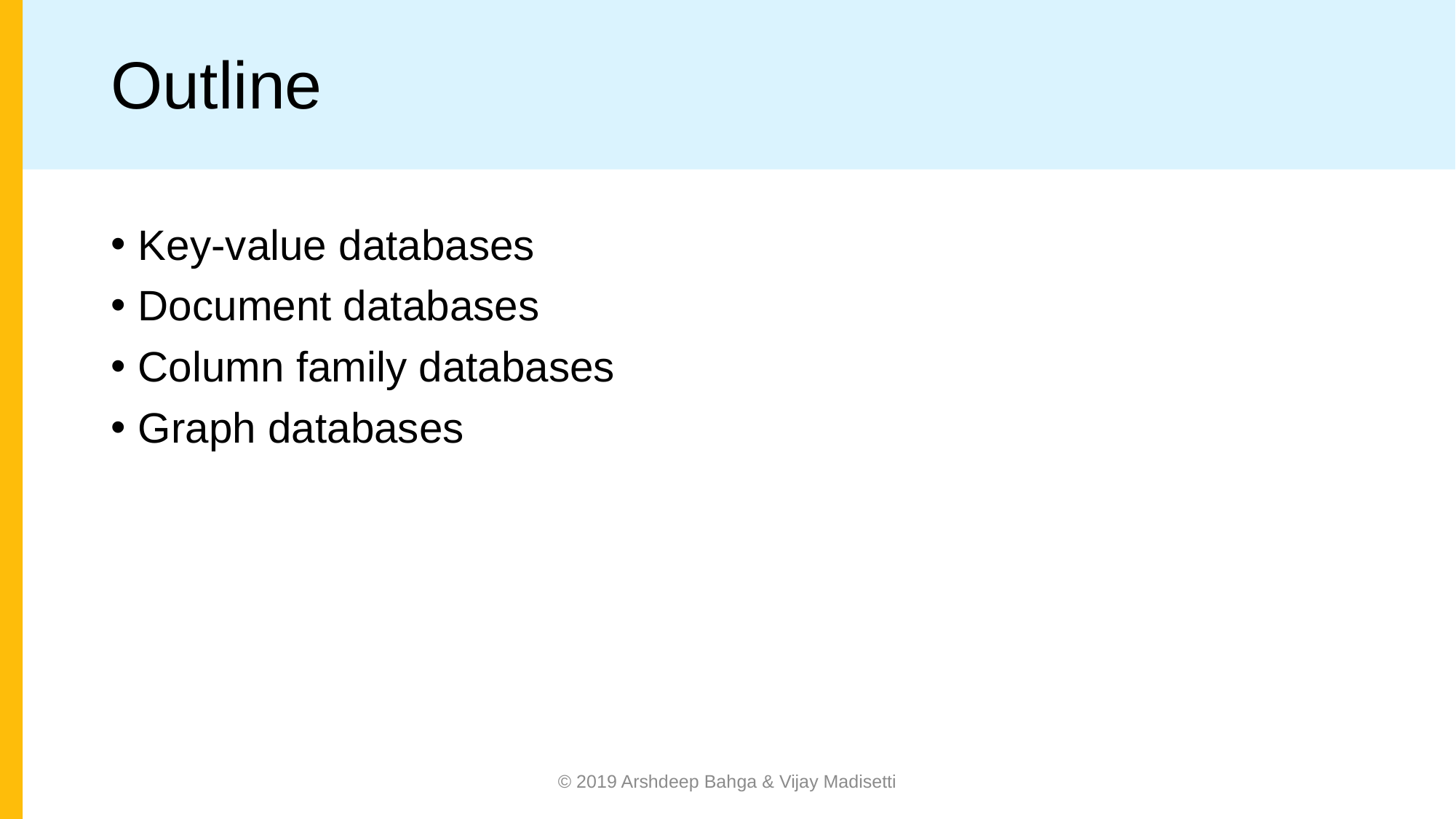

# Outline
Key-value databases
Document databases
Column family databases
Graph databases
© 2019 Arshdeep Bahga & Vijay Madisetti